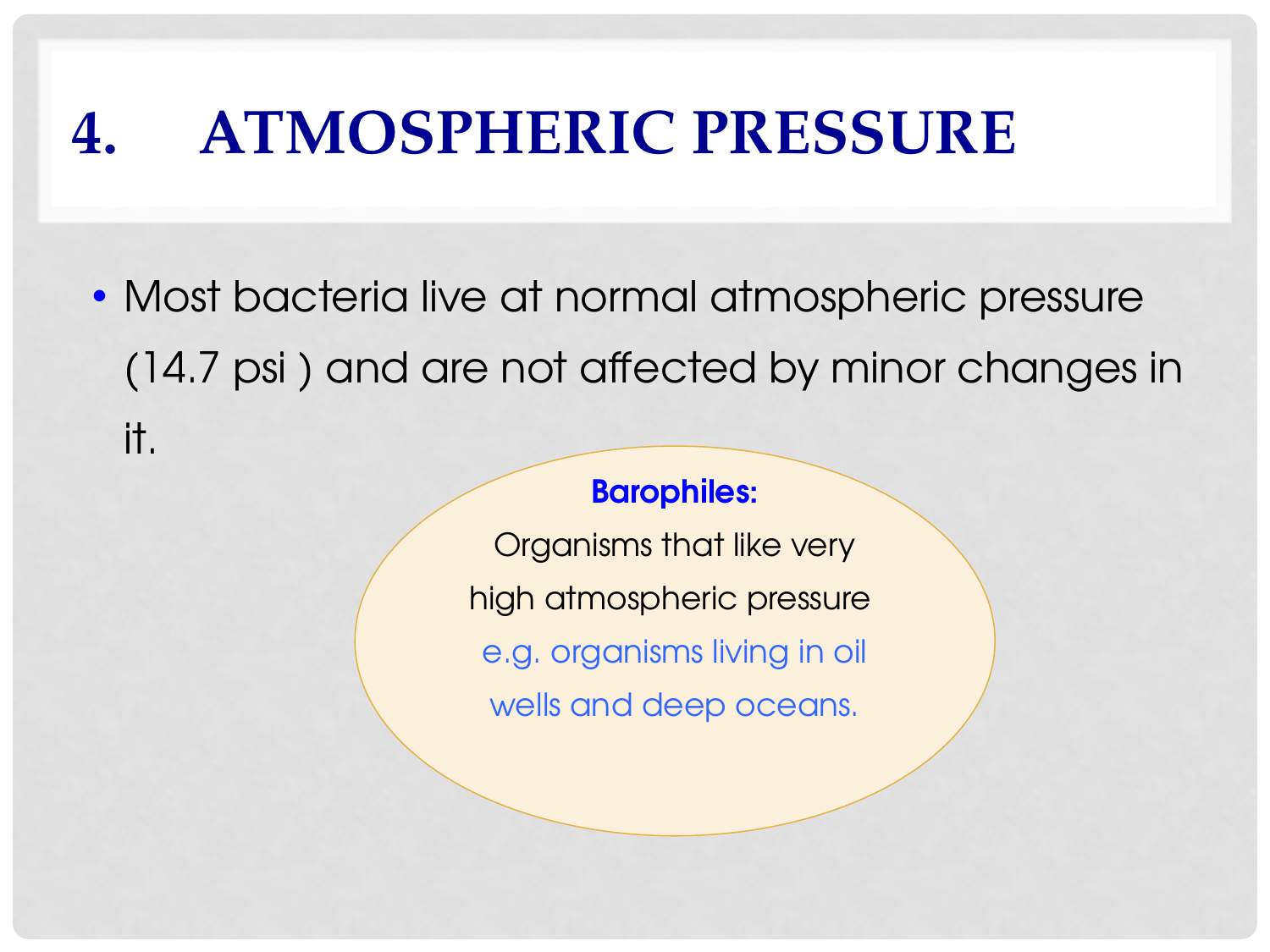

# 4.	Atmospheric Pressure
Most bacteria live at normal atmospheric pressure (14.7 psi ) and are not affected by minor changes in it.

Barophiles:
Organisms that like very high atmospheric pressure
e.g. organisms living in oil wells and deep oceans.